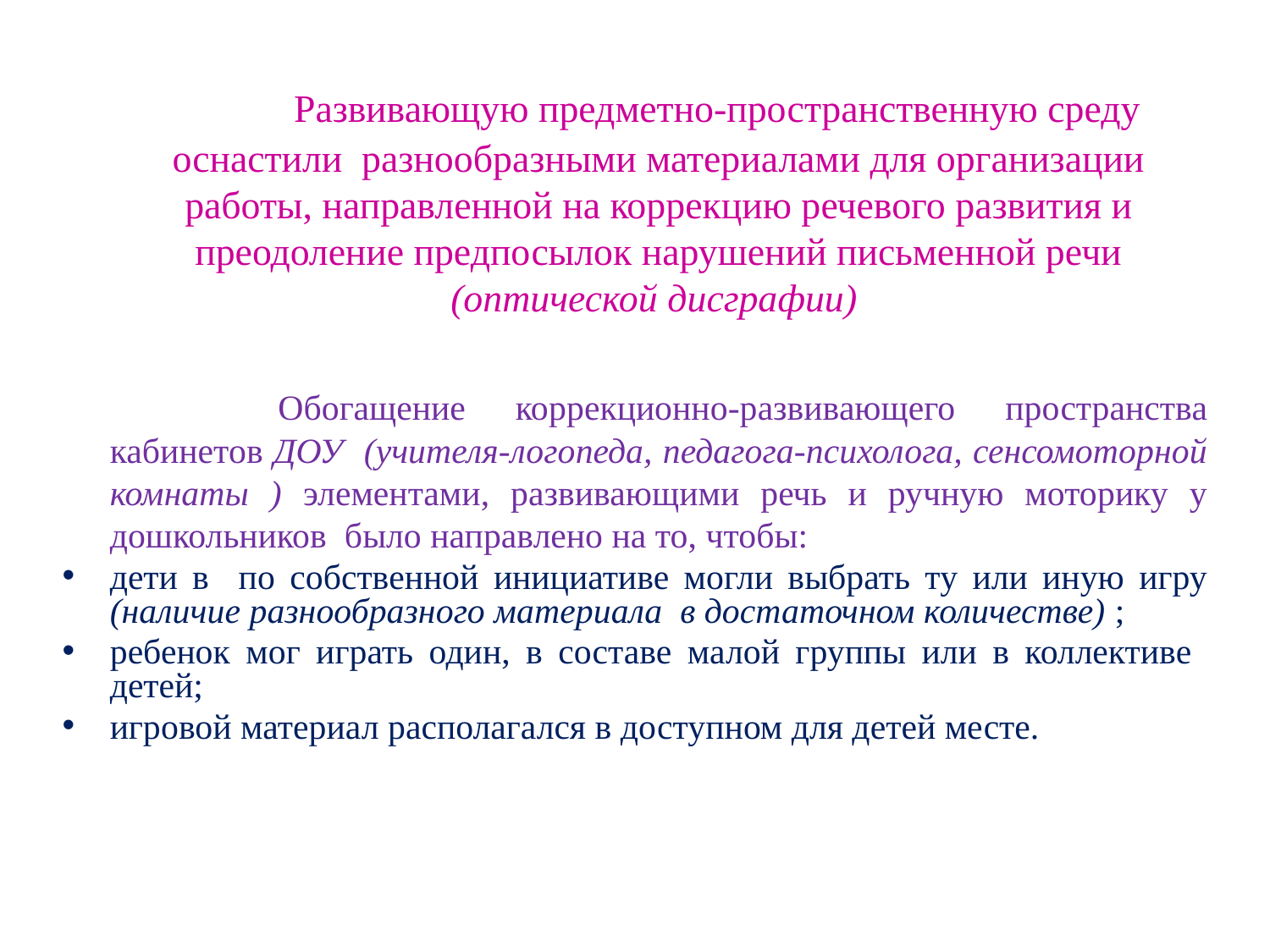

Развивающую предметно-пространственную среду  оснастили  разнообразными материалами для организации работы, направленной на коррекцию речевого развития и преодоление предпосылок нарушений письменной речи (оптической дисграфии)

 		Обогащение коррекционно-развивающего пространства кабинетов ДОУ  (учителя-логопеда, педагога-психолога, сенсомоторной комнаты ) элементами, развивающими речь и ручную моторику у дошкольников  было направлено на то, чтобы:
дети в  по собственной инициативе могли выбрать ту или иную игру (наличие разнообразного материала  в достаточном количестве) ;
ребенок мог играть один, в составе малой группы или в коллективе  детей;
игровой материал располагался в доступном для детей месте.